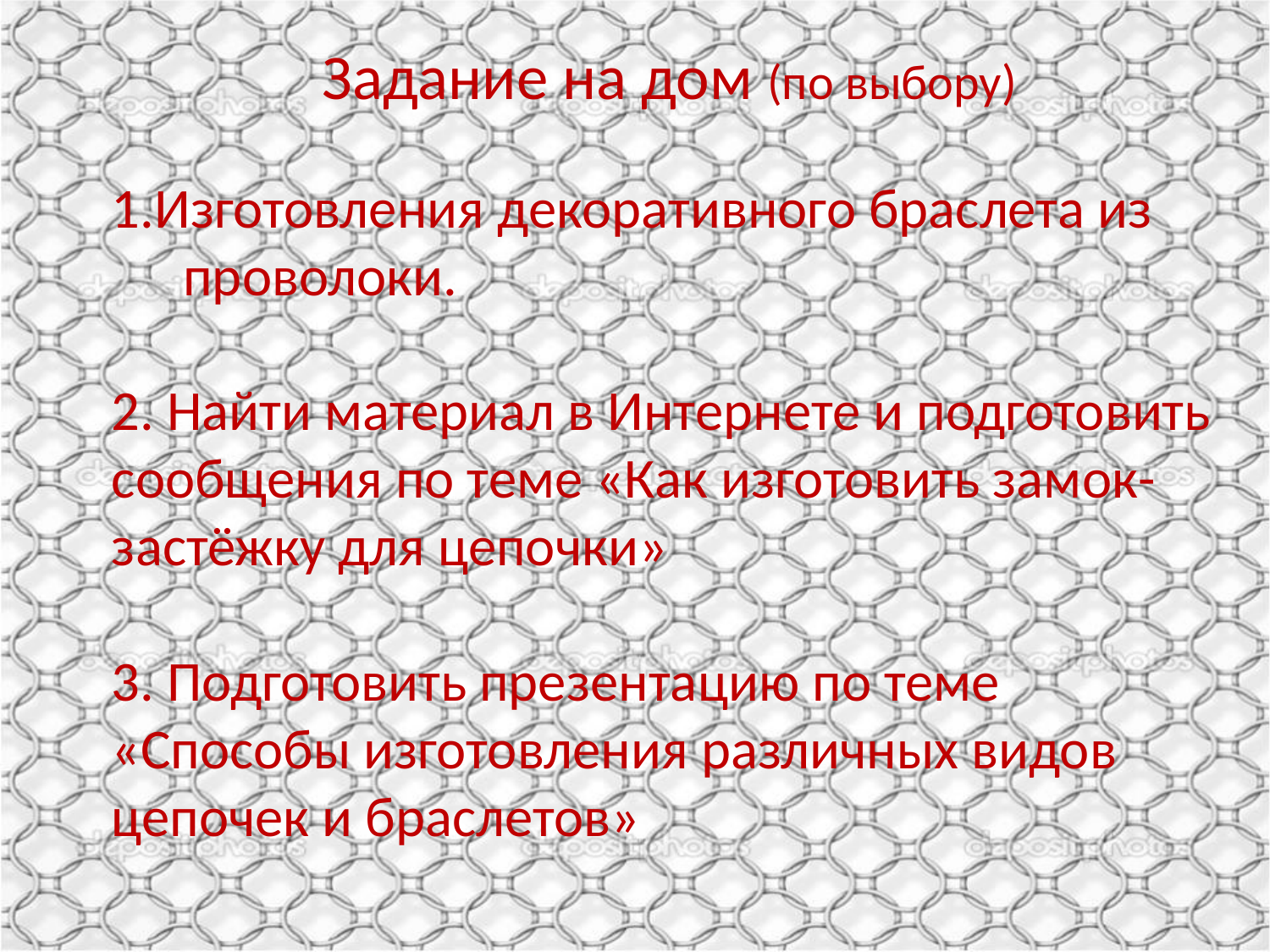

Задание на дом (по выбору)

1.Изготовления декоративного браслета из проволоки.

2. Найти материал в Интернете и подготовить сообщения по теме «Как изготовить замок-застёжку для цепочки»

3. Подготовить презентацию по теме
«Способы изготовления различных видов
цепочек и браслетов»